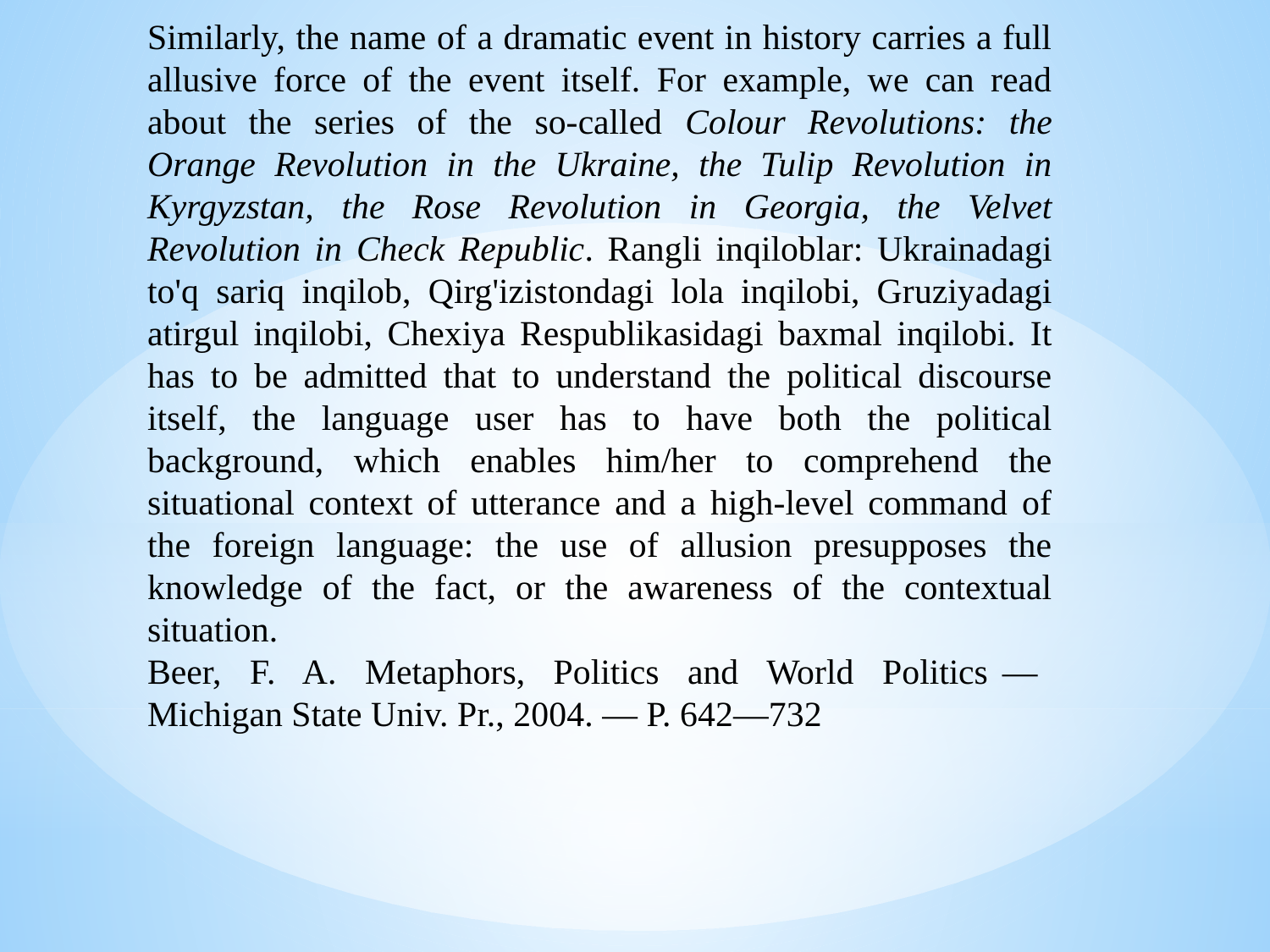

Similarly, the name of a dramatic event in history carries a full allusive force of the event itself. For example, we can read about the series of the so-called Colour Revolutions: the Orange Revolution in the Ukraine, the Tulip Revolution in Kyrgyzstan, the Rose Revolution in Georgia, the Velvet Revolution in Check Republic. Rangli inqiloblar: Ukrainadagi to'q sariq inqilob, Qirg'izistondagi lola inqilobi, Gruziyadagi atirgul inqilobi, Chexiya Respublikasidagi baxmal inqilobi. It has to be admitted that to understand the political discourse itself, the language user has to have both the political background, which enables him/her to comprehend the situational context of utterance and a high-level command of the foreign language: the use of allusion presupposes the knowledge of the fact, or the awareness of the contextual situation.
Beer,  F.  A.  Metaphors,  Politics  and  World  Politics —  Michigan State Univ. Pr., 2004. — P. 642—732